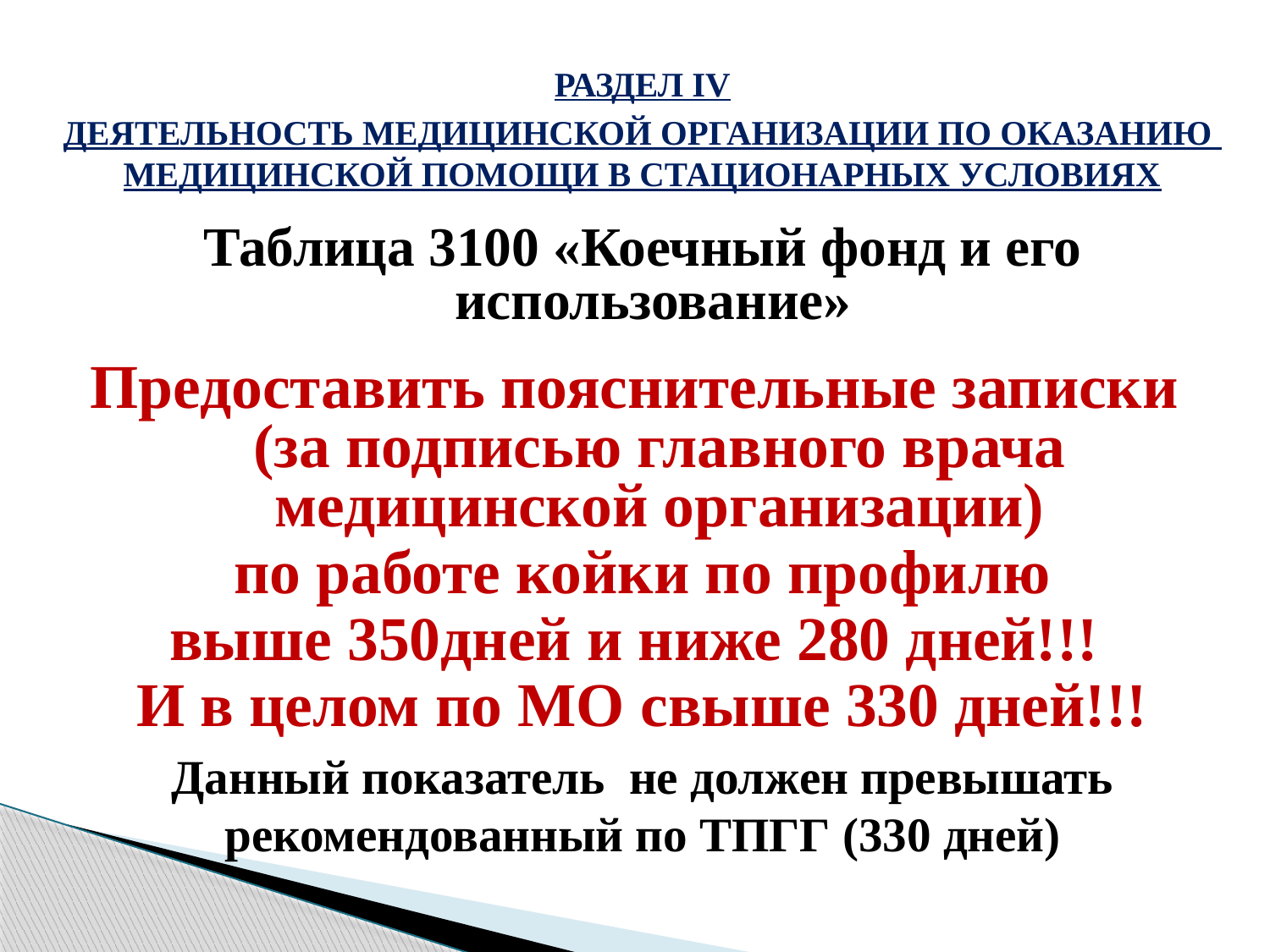

РАЗДЕЛ IV
ДЕЯТЕЛЬНОСТЬ МЕДИЦИНСКОЙ ОРГАНИЗАЦИИ ПО ОКАЗАНИЮ  МЕДИЦИНСКОЙ ПОМОЩИ В СТАЦИОНАРНЫХ УСЛОВИЯХ

Таблица 3100 «Коечный фонд и его использование»

Предоставить пояснительные записки
(за подписью главного врача медицинской организации)
 по работе койки по профилю
выше 350дней и ниже 280 дней!!!
И в целом по МО свыше 330 дней!!!
Данный показатель  не должен превышать рекомендованный по ТПГГ (330 дней)